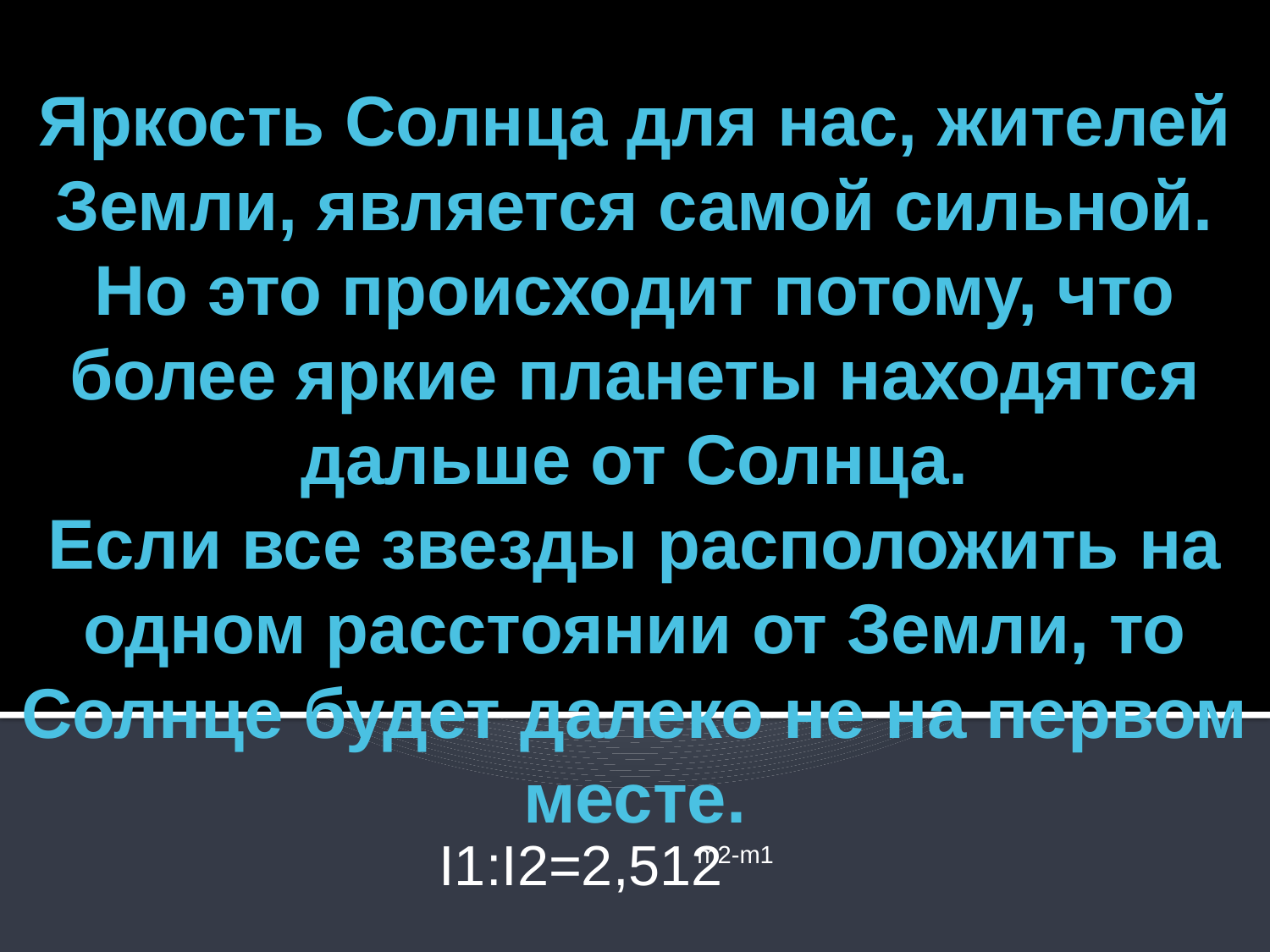

Яркость Солнца для нас, жителей Земли, является самой сильной. Но это происходит потому, что более яркие планеты находятся дальше от Солнца.
Если все звезды расположить на одном расстоянии от Земли, то Солнце будет далеко не на первом месте.
I1:I2=2,512
m2-m1